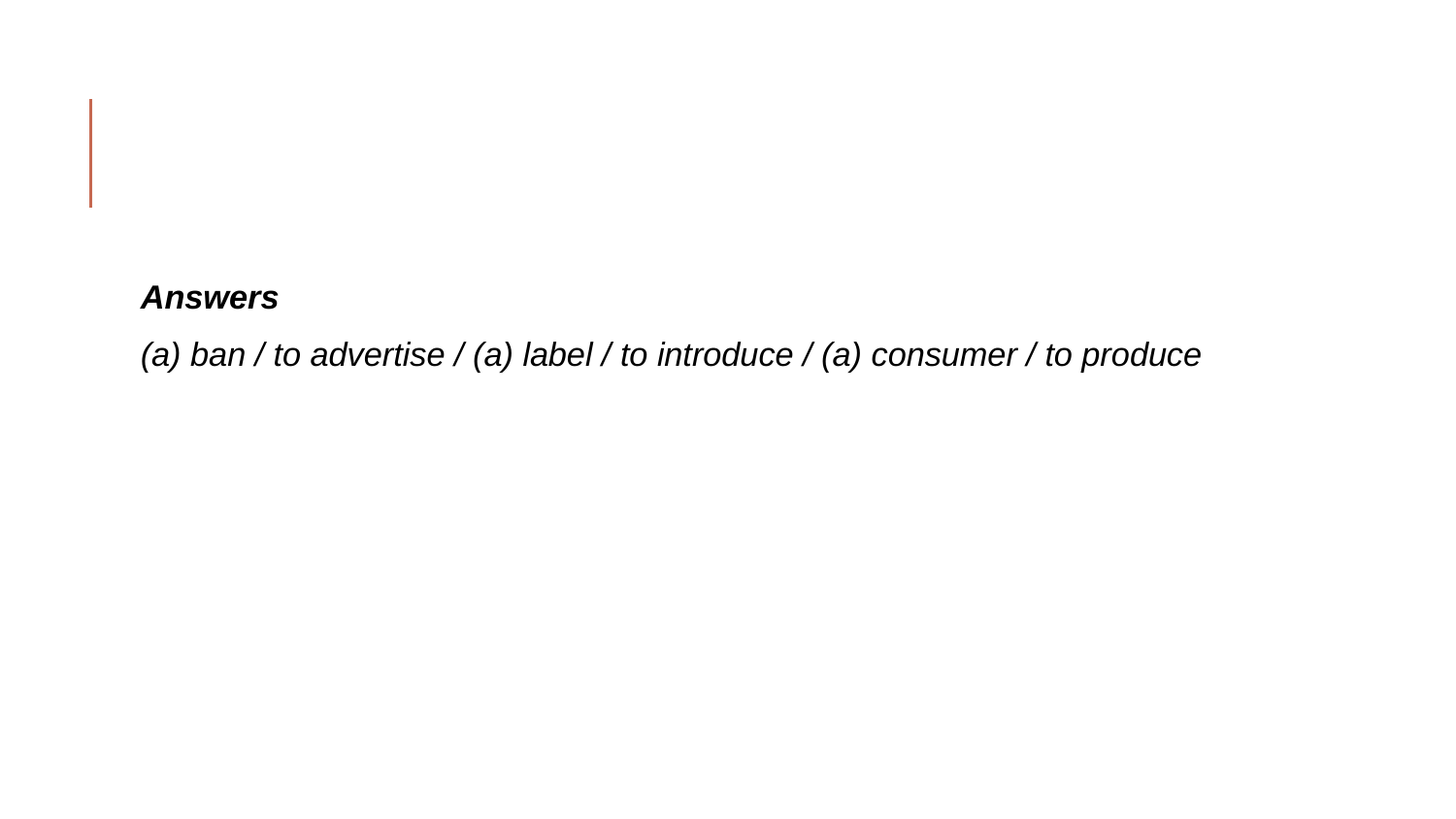

#
Answers
(a) ban / to advertise / (a) label / to introduce / (a) consumer / to produce